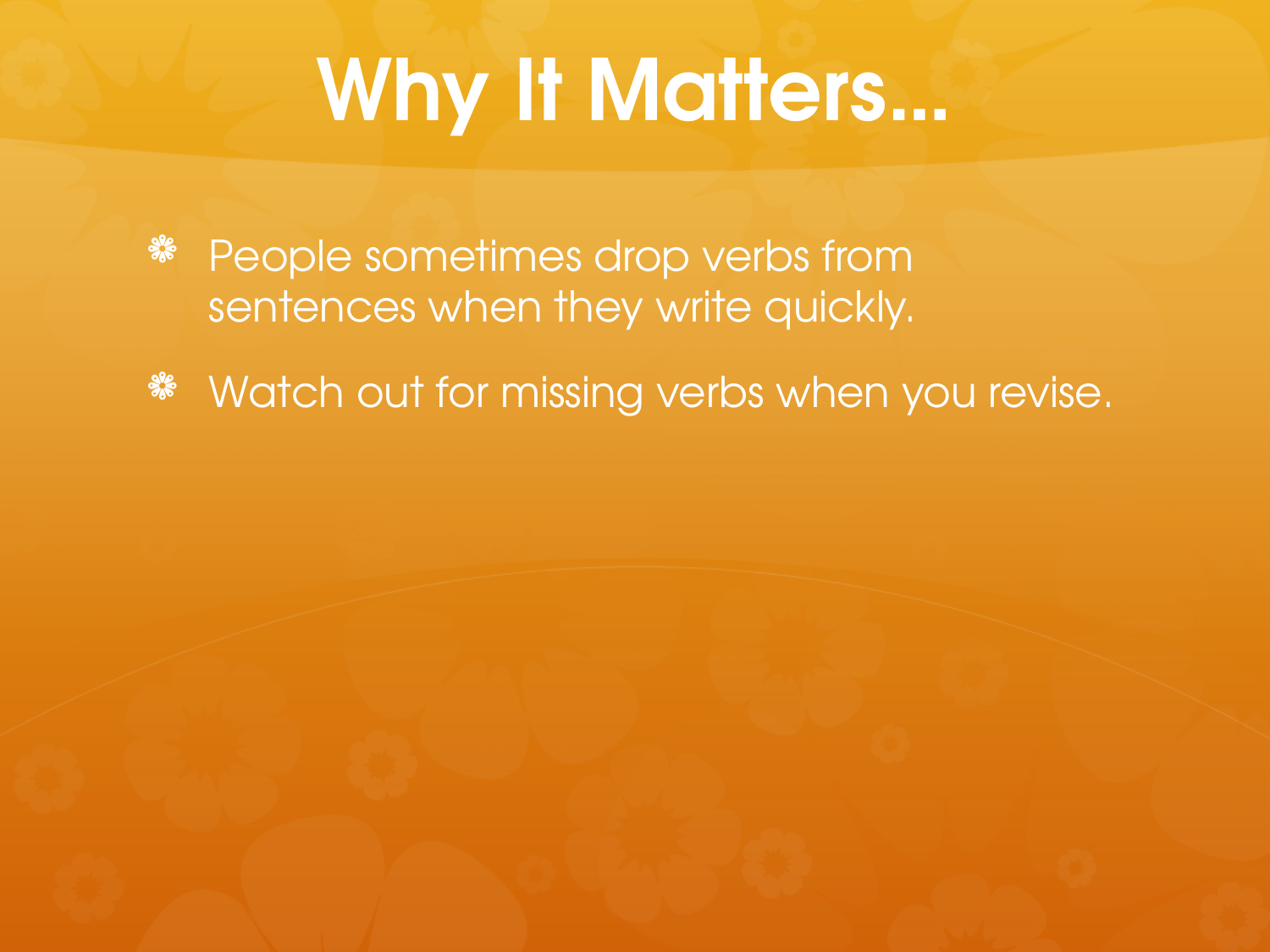

# Why It Matters…
People sometimes drop verbs from sentences when they write quickly.
Watch out for missing verbs when you revise.